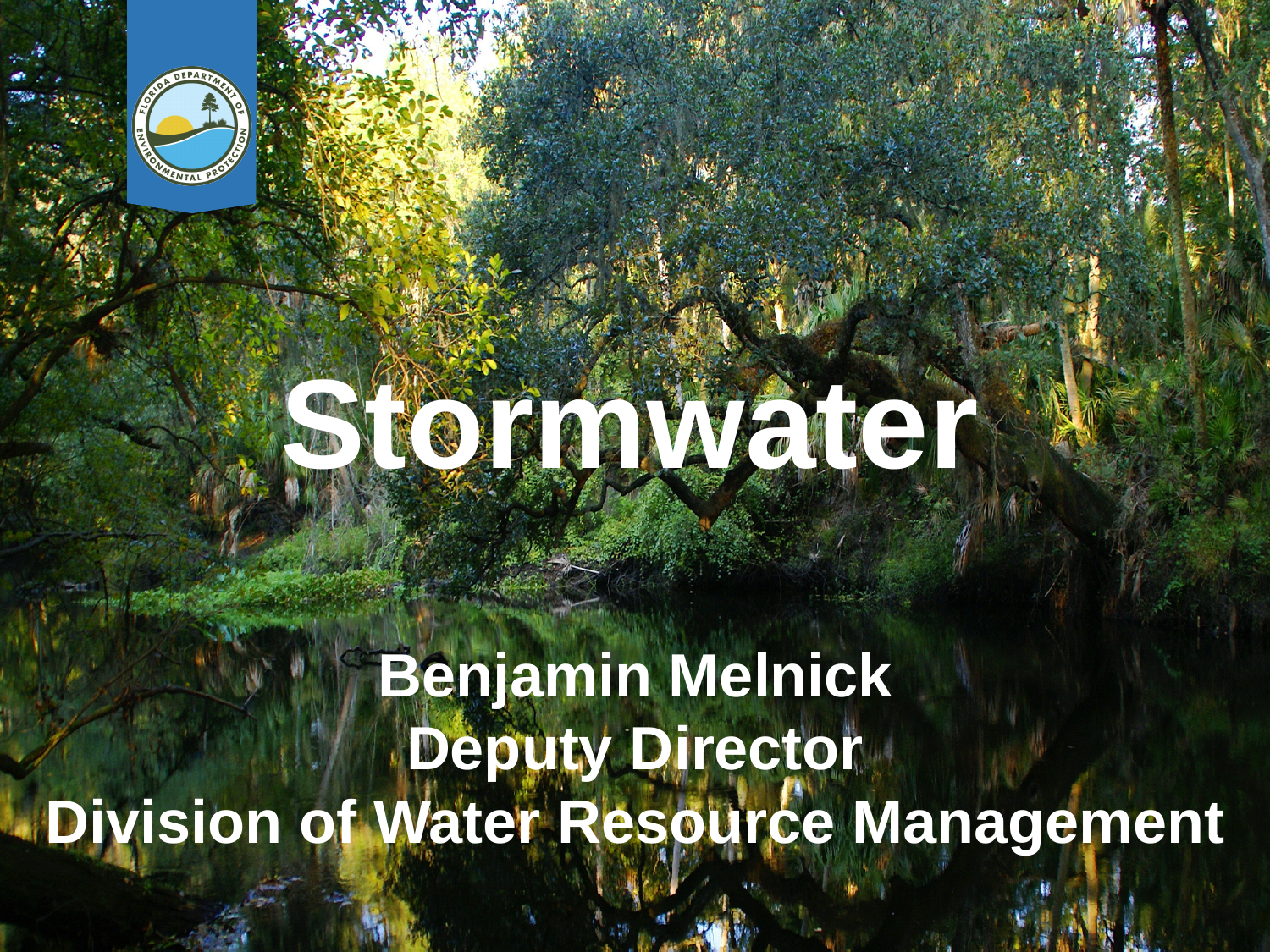

# Stormwater
Benjamin Melnick
Deputy Director
Division of Water Resource Management